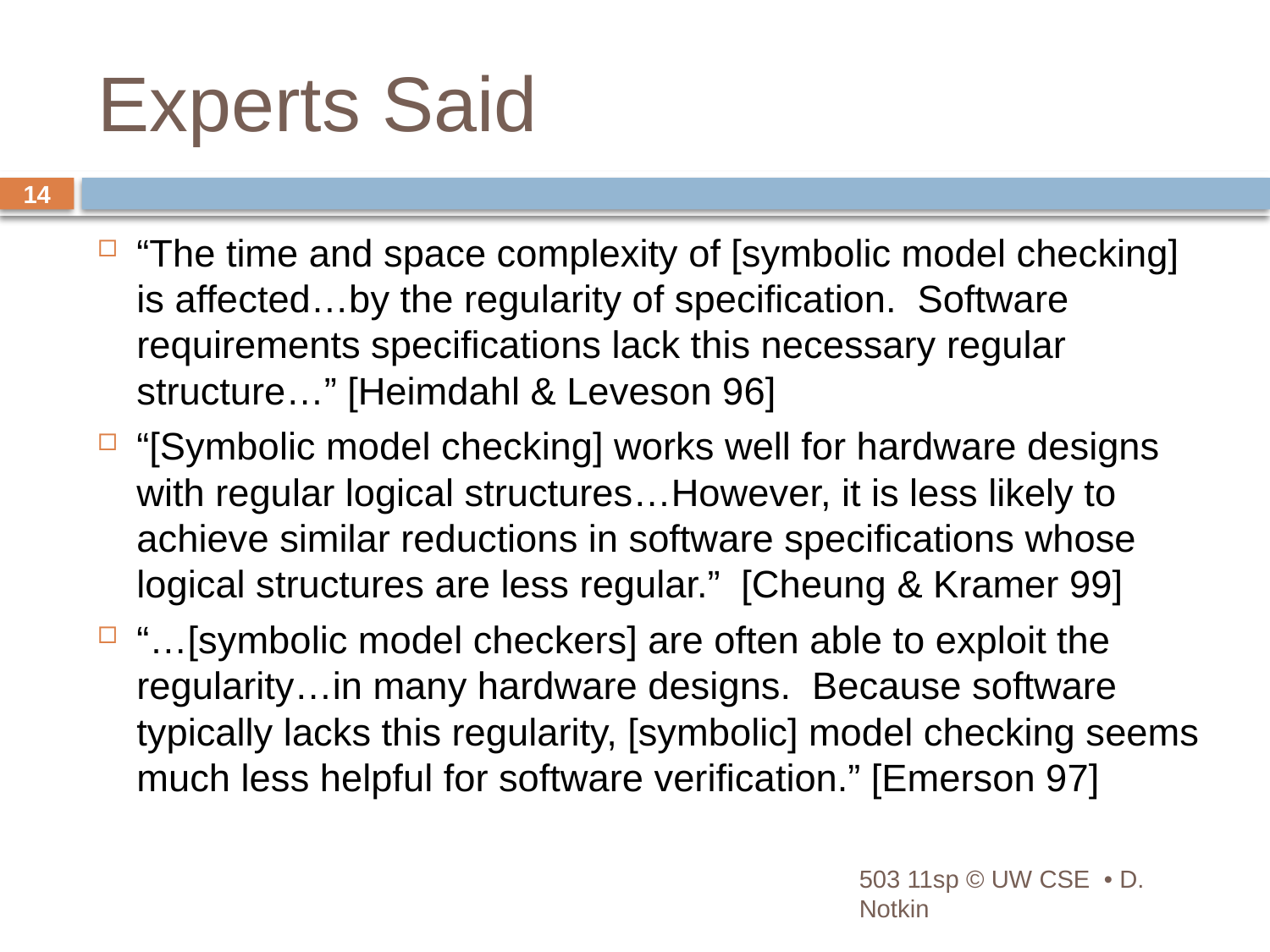

# Experts Said
14
“The time and space complexity of [symbolic model checking] is affected…by the regularity of specification.  Software requirements specifications lack this necessary regular structure…” [Heimdahl & Leveson 96]
“[Symbolic model checking] works well for hardware designs with regular logical structures…However, it is less likely to achieve similar reductions in software specifications whose logical structures are less regular.”  [Cheung & Kramer 99]
“…[symbolic model checkers] are often able to exploit the regularity…in many hardware designs.  Because software typically lacks this regularity, [symbolic] model checking seems much less helpful for software verification.” [Emerson 97]

503 11sp © UW CSE  • D. Notkin